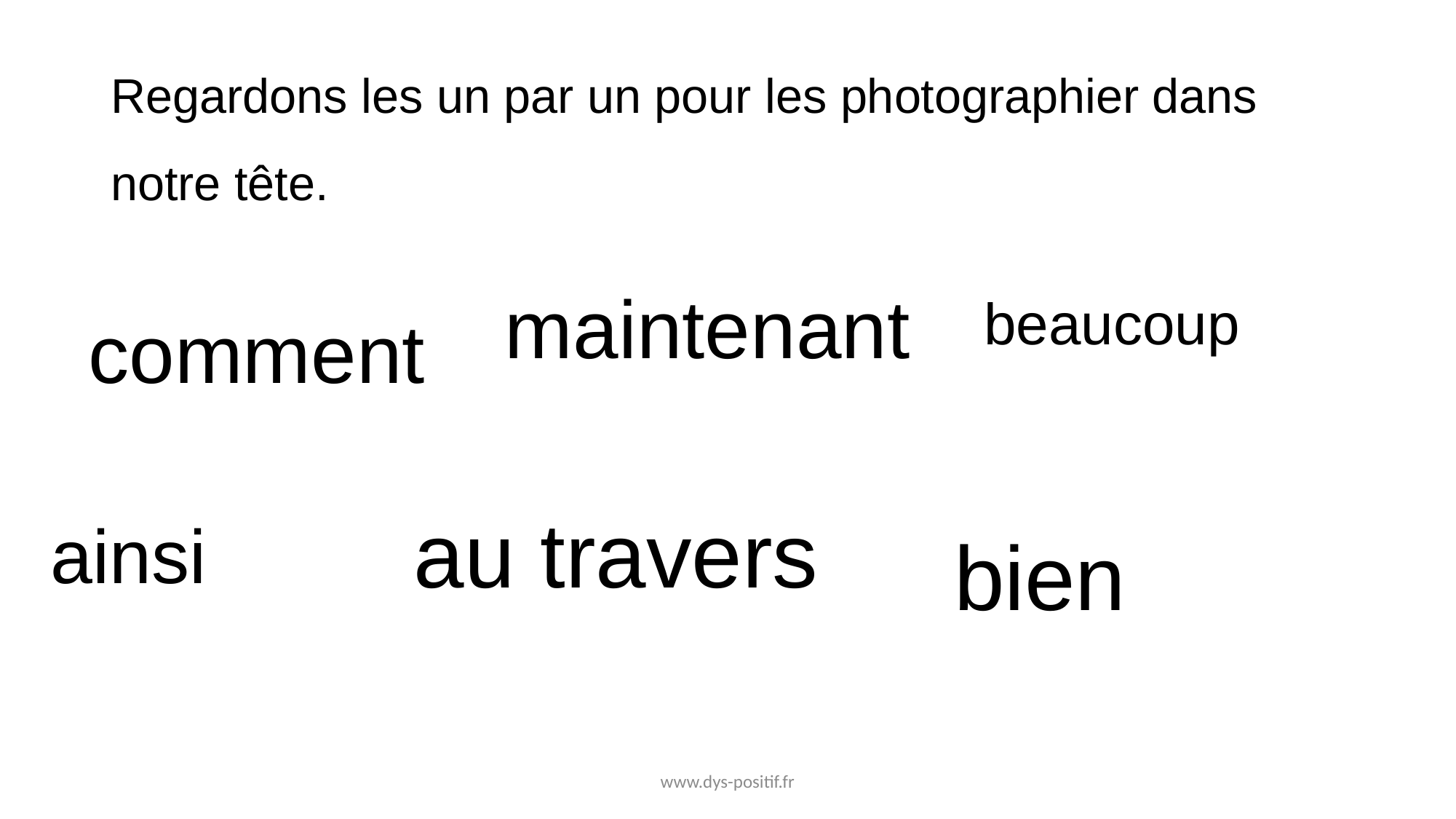

# Regardons les un par un pour les photographier dans notre tête.
beaucoup

comment
maintenant
au travers

ainsi
bien
www.dys-positif.fr